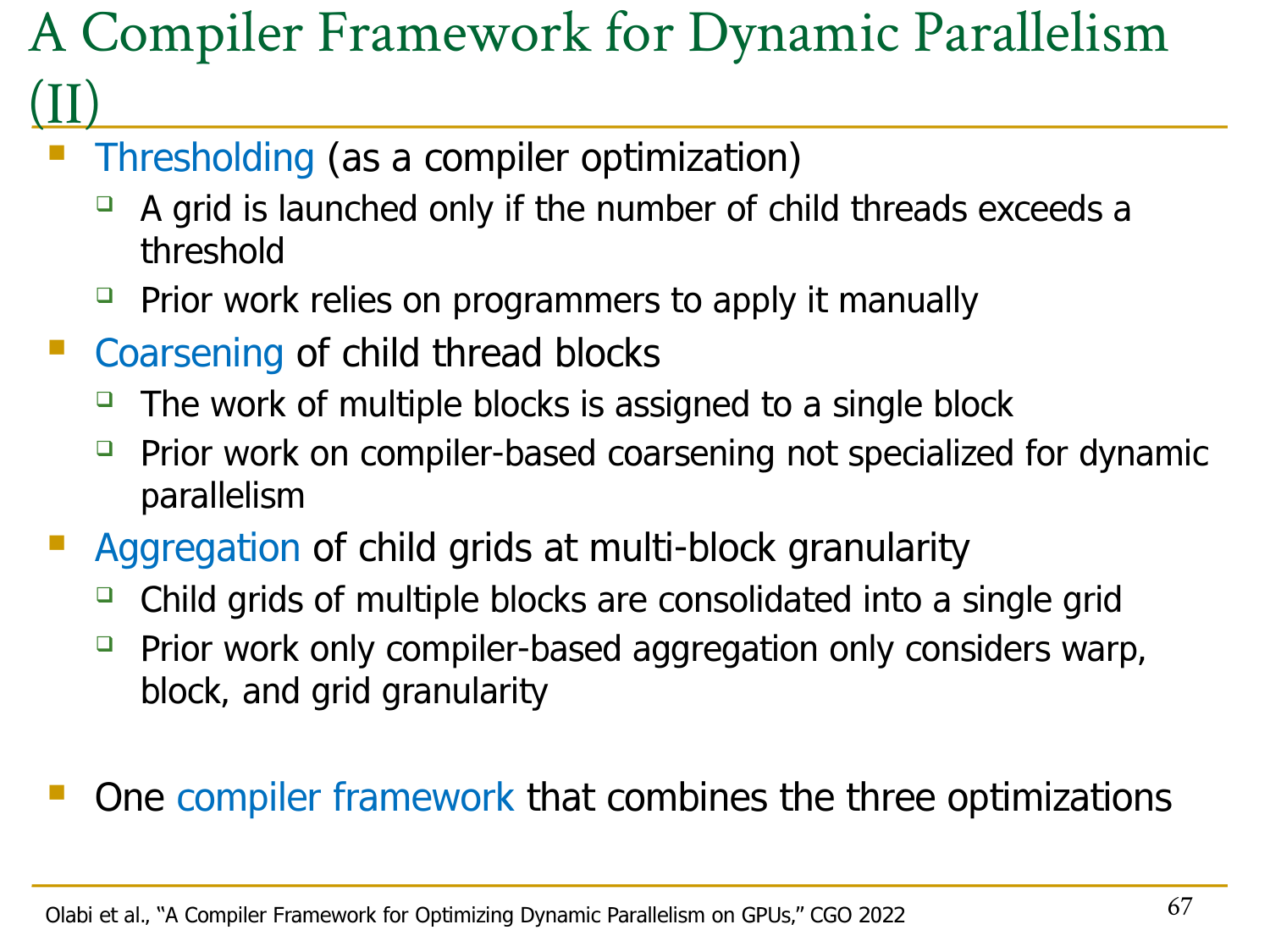

# A Compiler Framework for Dynamic Parallelism (II)
Thresholding (as a compiler optimization)
A grid is launched only if the number of child threads exceeds a threshold
Prior work relies on programmers to apply it manually
Coarsening of child thread blocks
The work of multiple blocks is assigned to a single block
Prior work on compiler-based coarsening not specialized for dynamic parallelism
Aggregation of child grids at multi-block granularity
Child grids of multiple blocks are consolidated into a single grid
Prior work only compiler-based aggregation only considers warp, block, and grid granularity

One compiler framework that combines the three optimizations
67
Olabi et al., “A Compiler Framework for Optimizing Dynamic Parallelism on GPUs,” CGO 2022
67